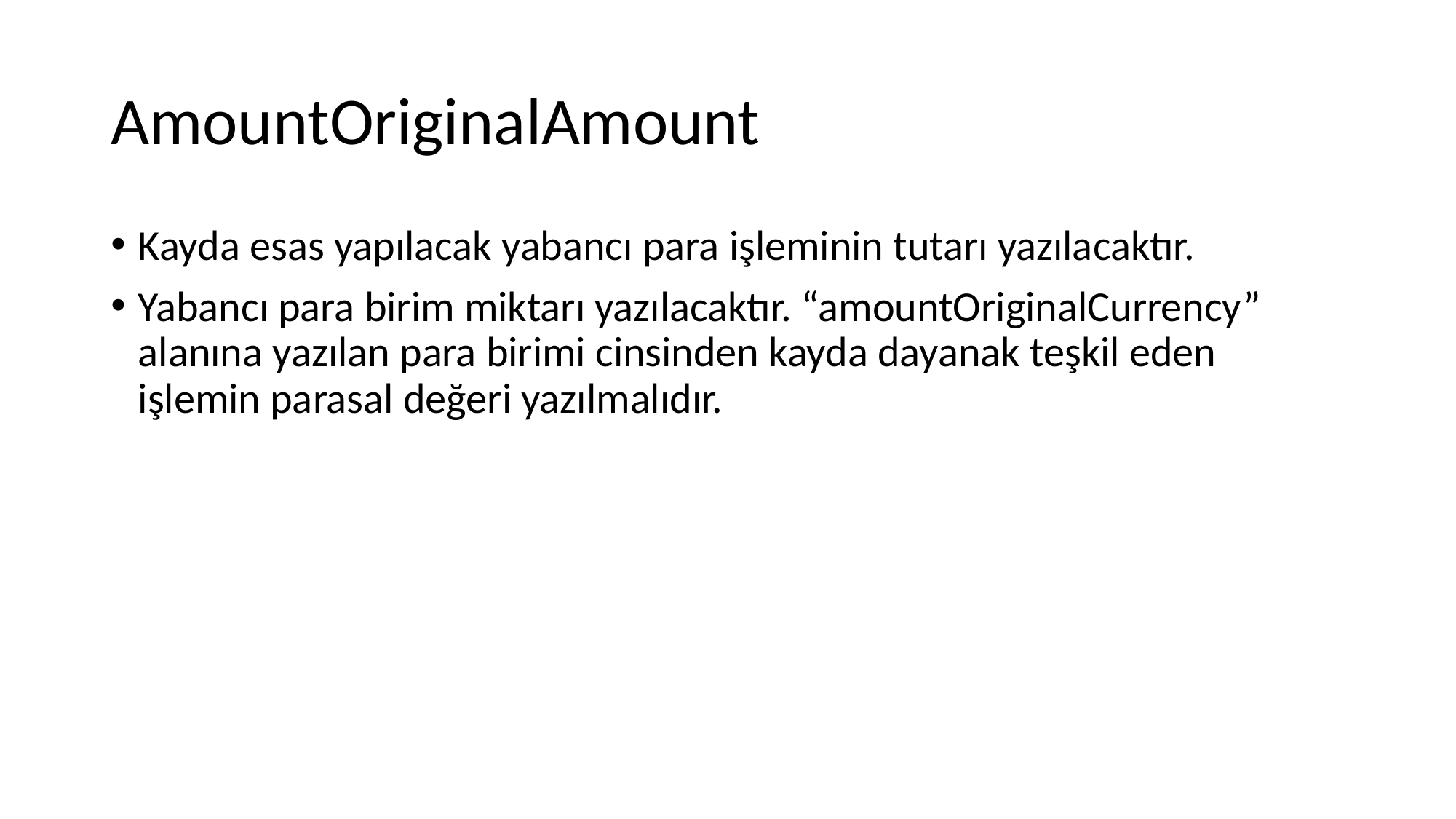

# AmountOriginalAmount
Kayda esas yapılacak yabancı para işleminin tutarı yazılacaktır.
Yabancı para birim miktarı yazılacaktır. “amountOriginalCurrency” alanına yazılan para birimi cinsinden kayda dayanak teşkil eden işlemin parasal değeri yazılmalıdır.